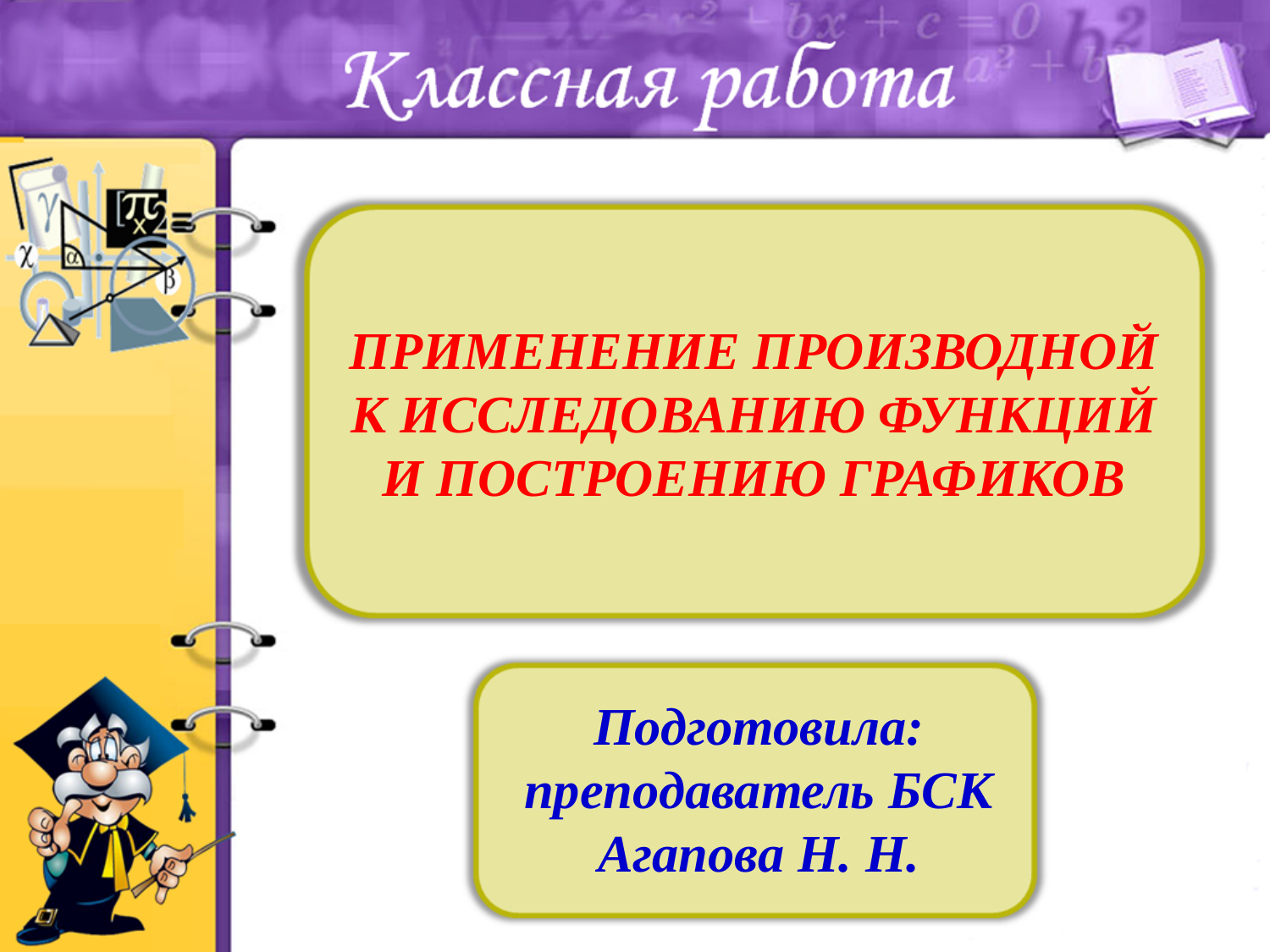

# Применение производной к исследованию функций и построению графиков
Подготовила: преподаватель БСК Агапова Н. Н.